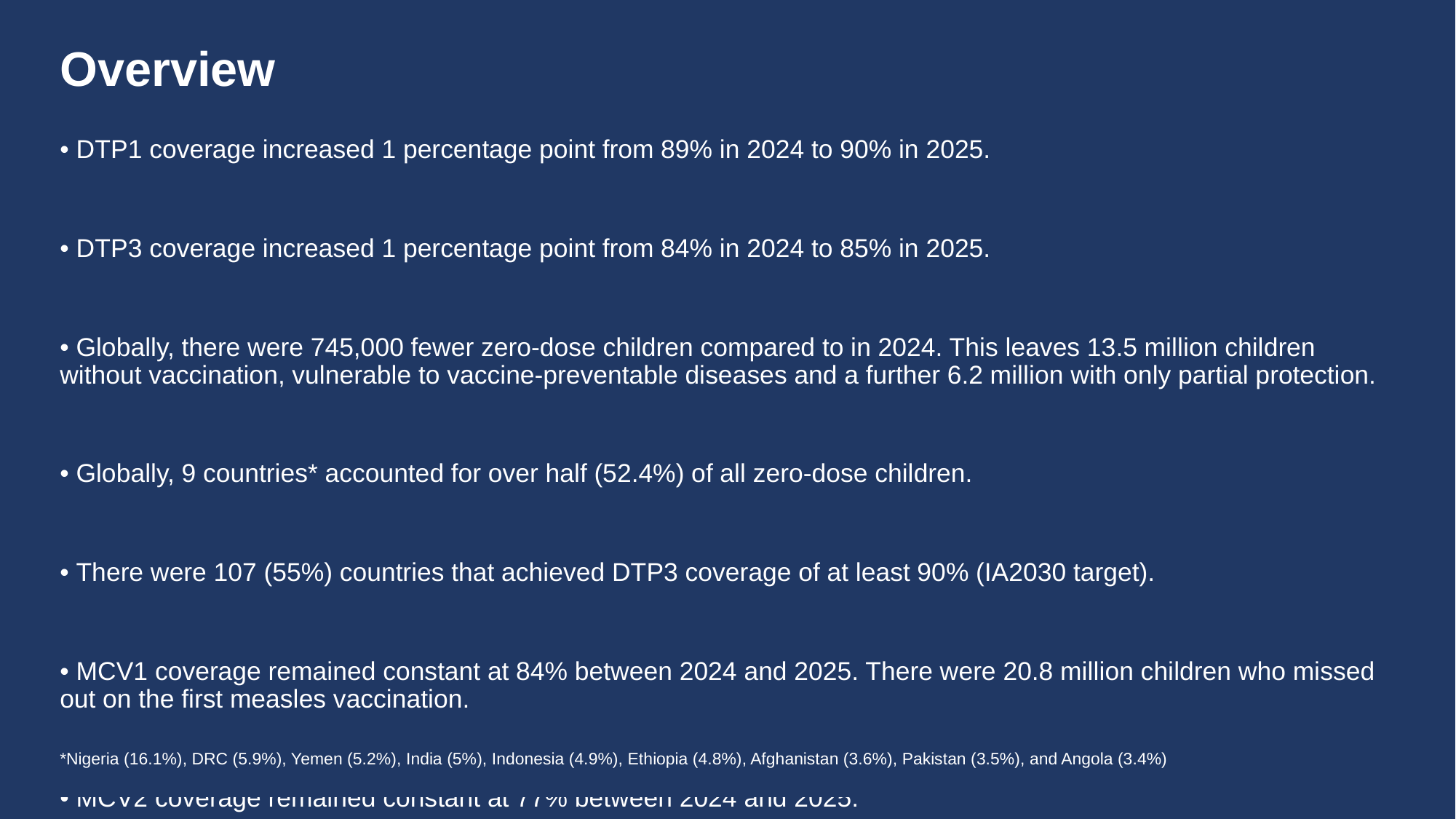

# Overview
• DTP1 coverage increased 1 percentage point from 89% in 2024 to 90% in 2025.

• DTP3 coverage increased 1 percentage point from 84% in 2024 to 85% in 2025.

• Globally, there were 745,000 fewer zero-dose children compared to in 2024. This leaves 13.5 million children without vaccination, vulnerable to vaccine-preventable diseases and a further 6.2 million with only partial protection.

• Globally, 9 countries* accounted for over half (52.4%) of all zero-dose children.

• There were 107 (55%) countries that achieved DTP3 coverage of at least 90% (IA2030 target).

• MCV1 coverage remained constant at 84% between 2024 and 2025. There were 20.8 million children who missed out on the first measles vaccination.

• MCV2 coverage remained constant at 77% between 2024 and 2025.

• Last dose coverage of HPV vaccination (HPVc) among girls increased from 28% to 31% in 2025.
*Nigeria (16.1%), DRC (5.9%), Yemen (5.2%), India (5%), Indonesia (4.9%), Ethiopia (4.8%), Afghanistan (3.6%), Pakistan (3.5%), and Angola (3.4%)